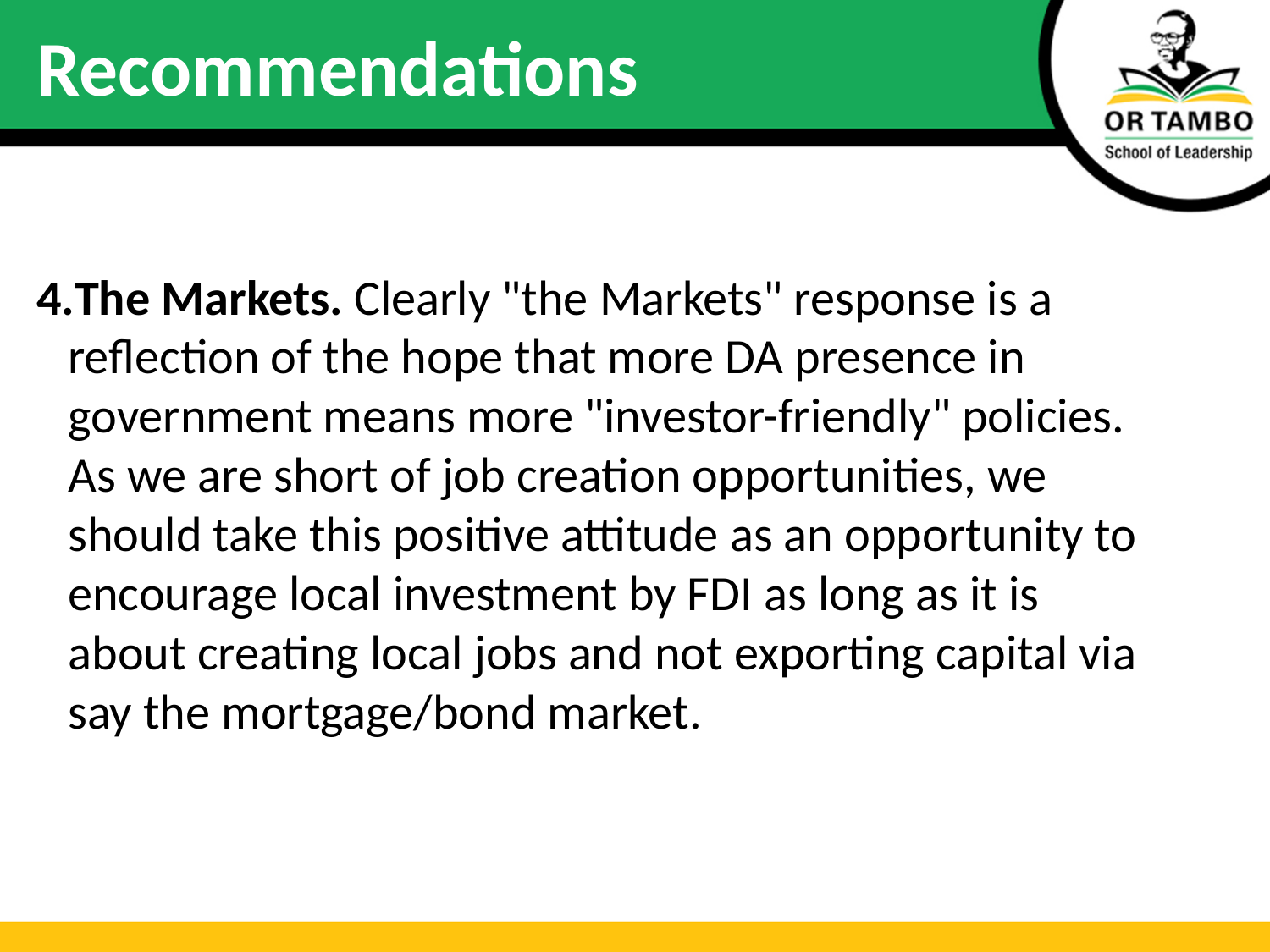

# Recommendations

The Markets. Clearly "the Markets" response is a reflection of the hope that more DA presence in government means more "investor-friendly" policies. As we are short of job creation opportunities, we should take this positive attitude as an opportunity to encourage local investment by FDI as long as it is about creating local jobs and not exporting capital via say the mortgage/bond market.